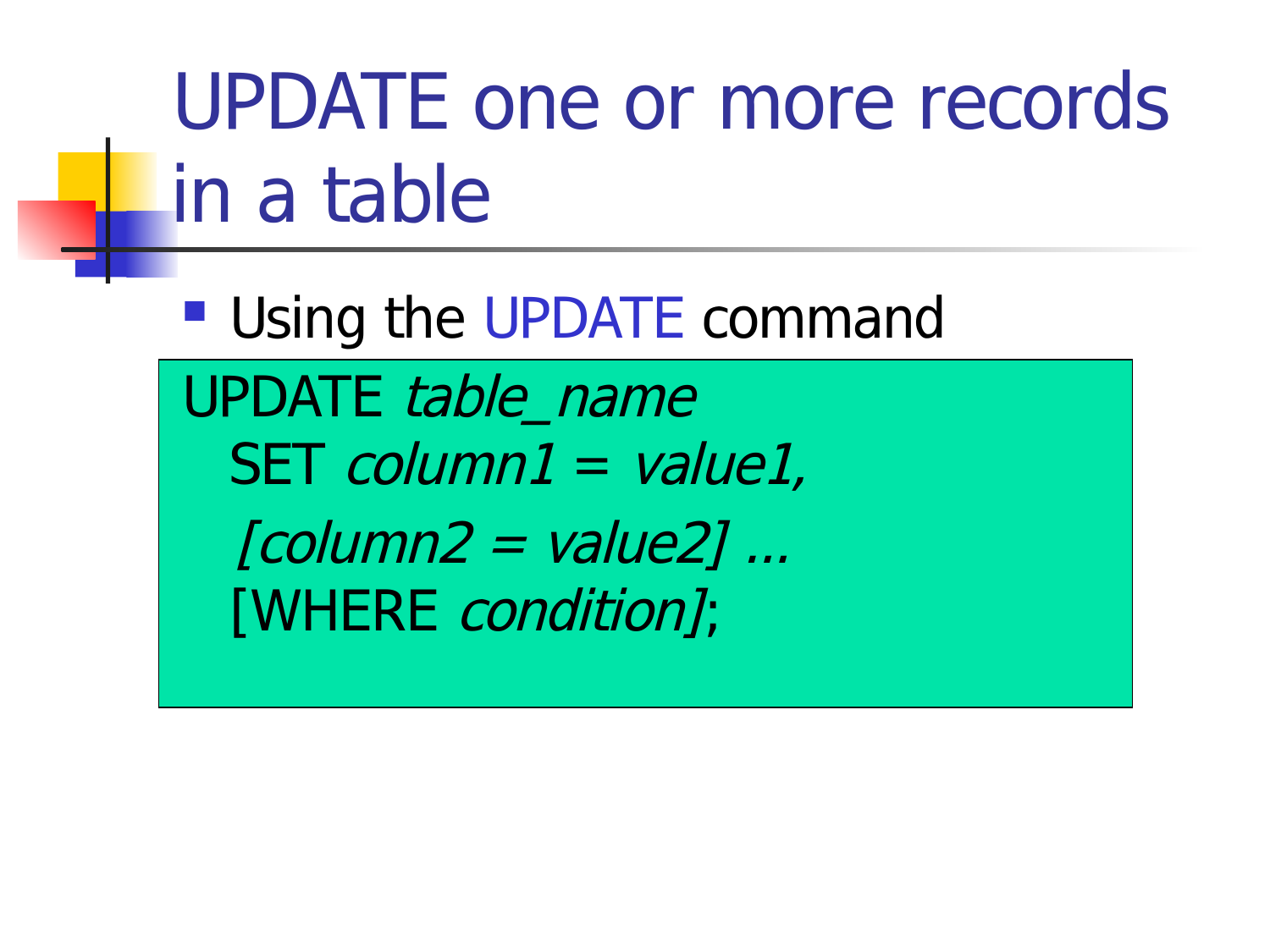

# UPDATE one or more records in a table
Using the UPDATE command
UPDATE table_name
SET column1 = value1,
   [column2 = value2] …
[WHERE condition];